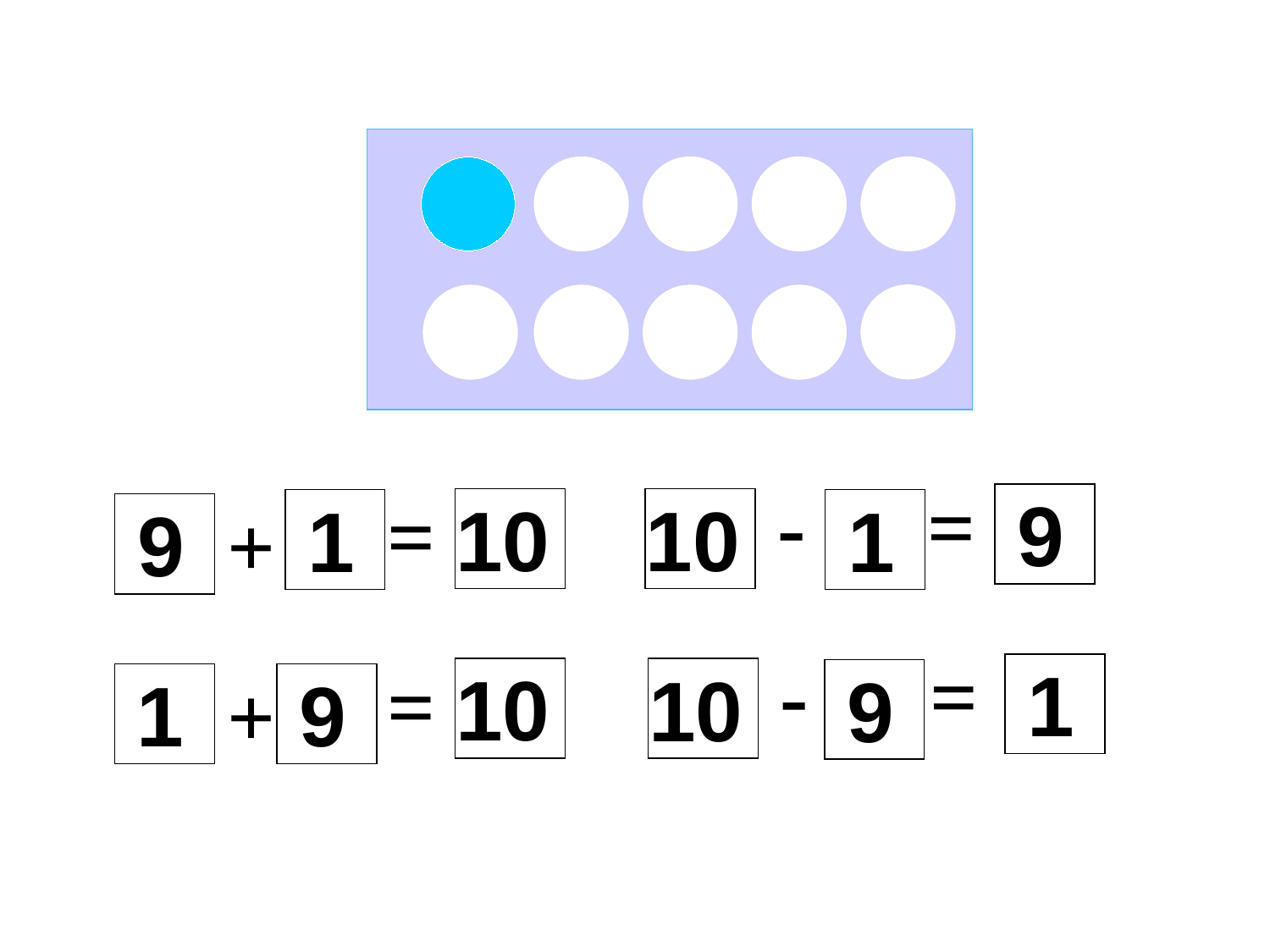

-
=
9

10

1

=
10

1

9

+
-
=
1

10

9

=
10

+
1

9